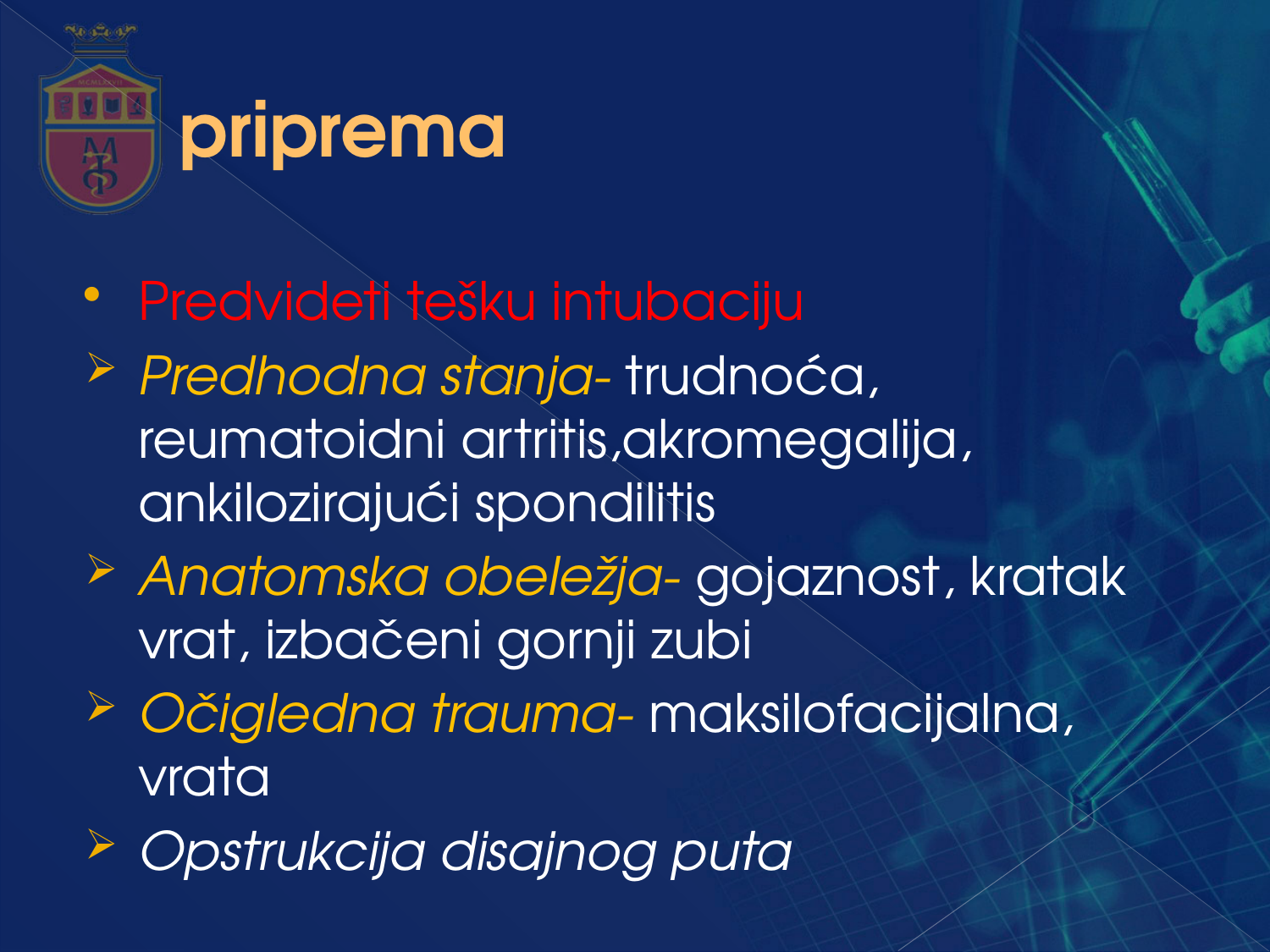

# priprema
Predvideti tešku intubaciju
Predhodna stanja- trudnoća, reumatoidni artritis,akromegalija, ankilozirajući spondilitis
Anatomska obeležja- gojaznost, kratak vrat, izbačeni gornji zubi
Očigledna trauma- maksilofacijalna, vrata
Opstrukcija disajnog puta